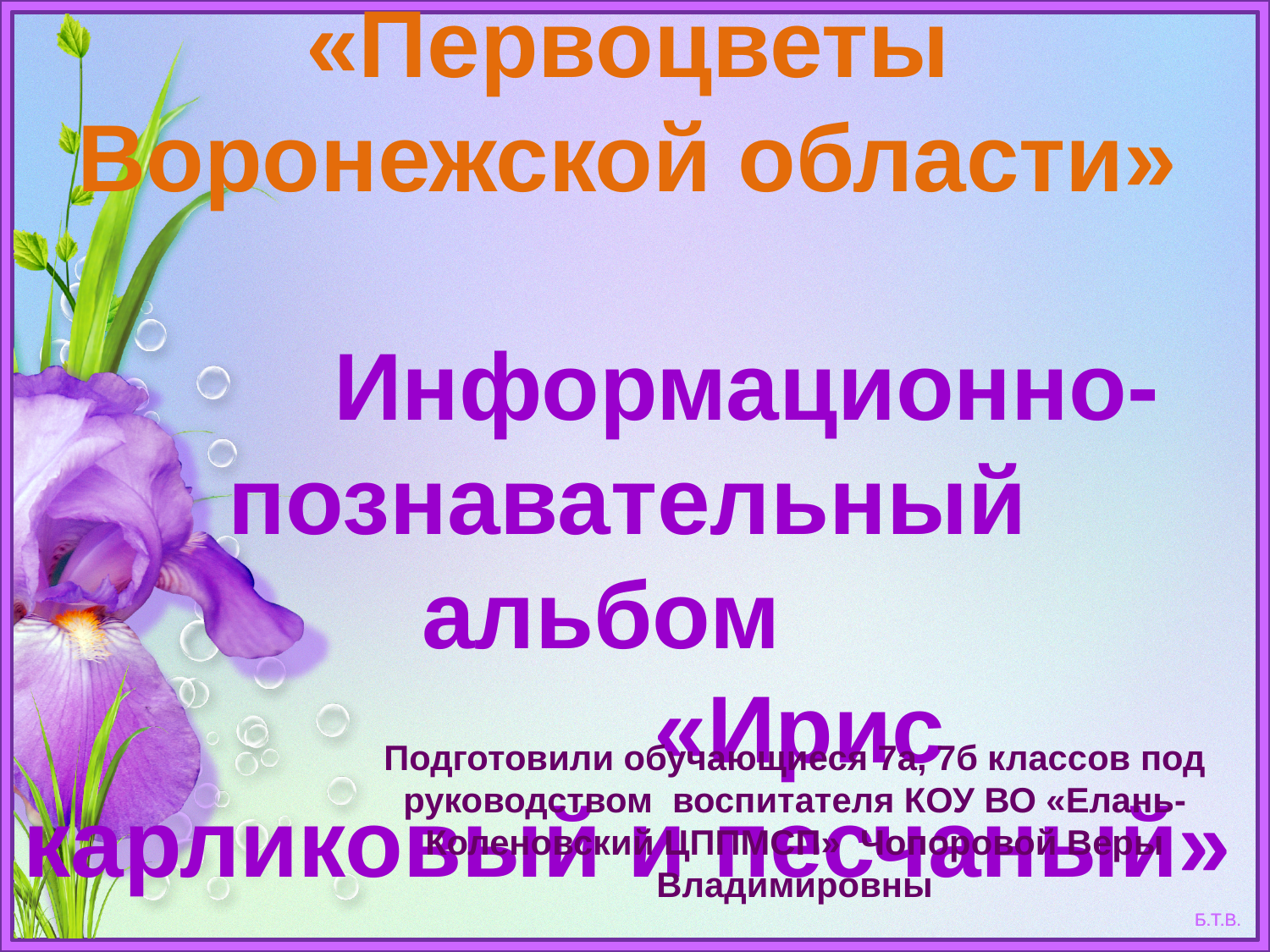

«Первоцветы Воронежской области»

         Информационно-познавательный
 альбом
             «Ирис карликовый и песчаный»

Подготовили обучающиеся 7а, 7б классов под руководством  воспитателя КОУ ВО «Елань-Коленовский ЦППМСП»  Чопоровой Веры Владимировны